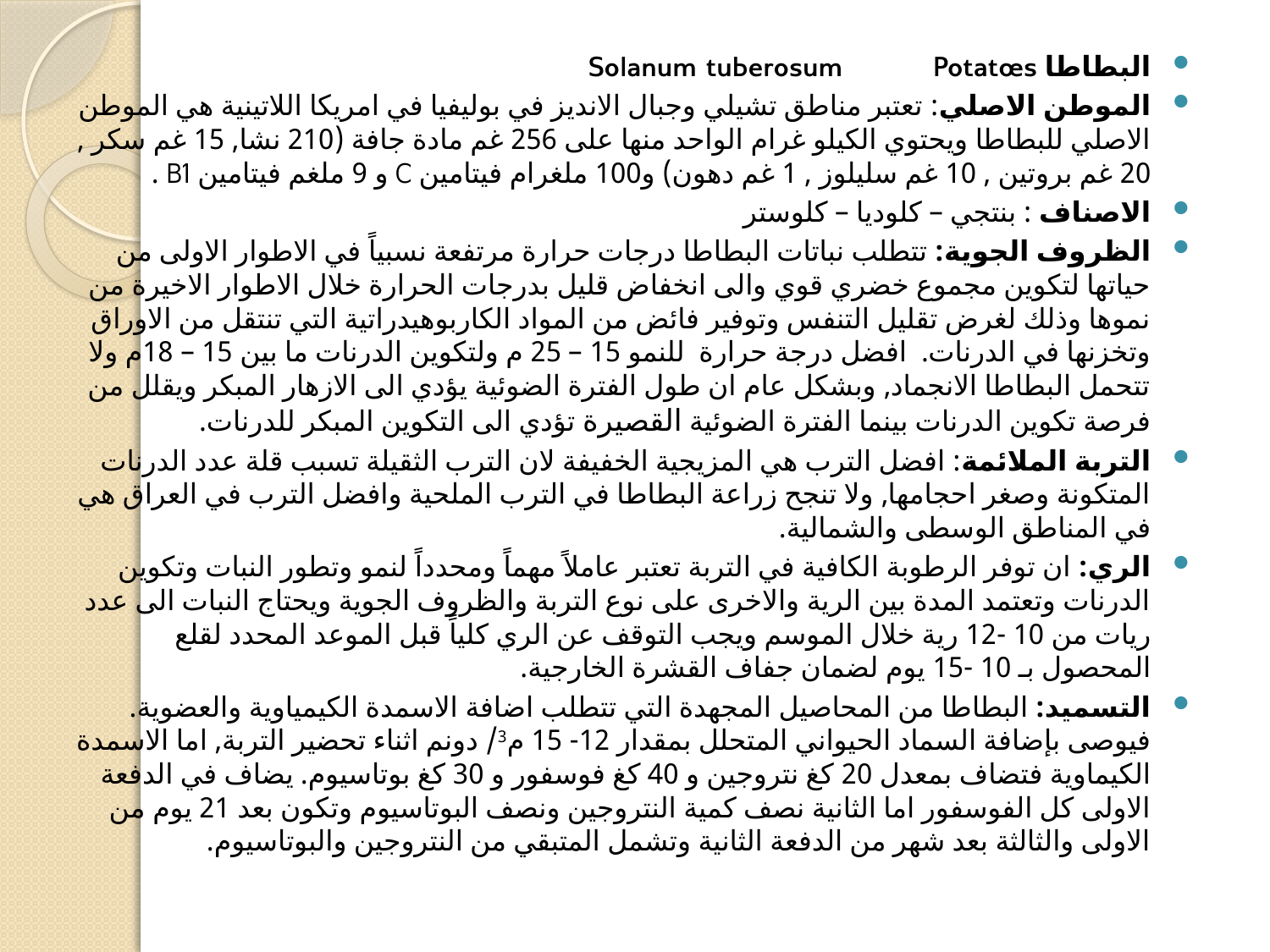

#
البطاطا Solanum tuberosum          Potatoes
الموطن الاصلي: تعتبر مناطق تشيلي وجبال الانديز في بوليفيا في امريكا اللاتينية هي الموطن الاصلي للبطاطا ويحتوي الكيلو غرام الواحد منها على 256 غم مادة جافة (210 نشا, 15 غم سكر , 20 غم بروتين , 10 غم سليلوز , 1 غم دهون) و100 ملغرام فيتامين C و 9 ملغم فيتامين B1 .
الاصناف : بنتجي – كلوديا – كلوستر
الظروف الجوية: تتطلب نباتات البطاطا درجات حرارة مرتفعة نسبياً في الاطوار الاولى من حياتها لتكوين مجموع خضري قوي والى انخفاض قليل بدرجات الحرارة خلال الاطوار الاخيرة من نموها وذلك لغرض تقليل التنفس وتوفير فائض من المواد الكاربوهيدراتية التي تنتقل من الاوراق وتخزنها في الدرنات.  افضل درجة حرارة  للنمو 15 – 25 م ولتكوين الدرنات ما بين 15 – 18م ولا تتحمل البطاطا الانجماد, وبشكل عام ان طول الفترة الضوئية يؤدي الى الازهار المبكر ويقلل من فرصة تكوين الدرنات بينما الفترة الضوئية القصيرة تؤدي الى التكوين المبكر للدرنات.
التربة الملائمة: افضل الترب هي المزيجية الخفيفة لان الترب الثقيلة تسبب قلة عدد الدرنات المتكونة وصغر احجامها, ولا تنجح زراعة البطاطا في الترب الملحية وافضل الترب في العراق هي في المناطق الوسطى والشمالية.
الري: ان توفر الرطوبة الكافية في التربة تعتبر عاملاً مهماً ومحدداً لنمو وتطور النبات وتكوين الدرنات وتعتمد المدة بين الرية والاخرى على نوع التربة والظروف الجوية ويحتاج النبات الى عدد ريات من 10 -12 رية خلال الموسم ويجب التوقف عن الري كلياً قبل الموعد المحدد لقلع المحصول بـ 10 -15 يوم لضمان جفاف القشرة الخارجية.
التسميد: البطاطا من المحاصيل المجهدة التي تتطلب اضافة الاسمدة الكيمياوية والعضوية. فيوصى بإضافة السماد الحيواني المتحلل بمقدار 12- 15 م3/ دونم اثناء تحضير التربة, اما الاسمدة الكيماوية فتضاف بمعدل 20 كغ نتروجين و 40 كغ فوسفور و 30 كغ بوتاسيوم. يضاف في الدفعة الاولى كل الفوسفور اما الثانية نصف كمية النتروجين ونصف البوتاسيوم وتكون بعد 21 يوم من الاولى والثالثة بعد شهر من الدفعة الثانية وتشمل المتبقي من النتروجين والبوتاسيوم.